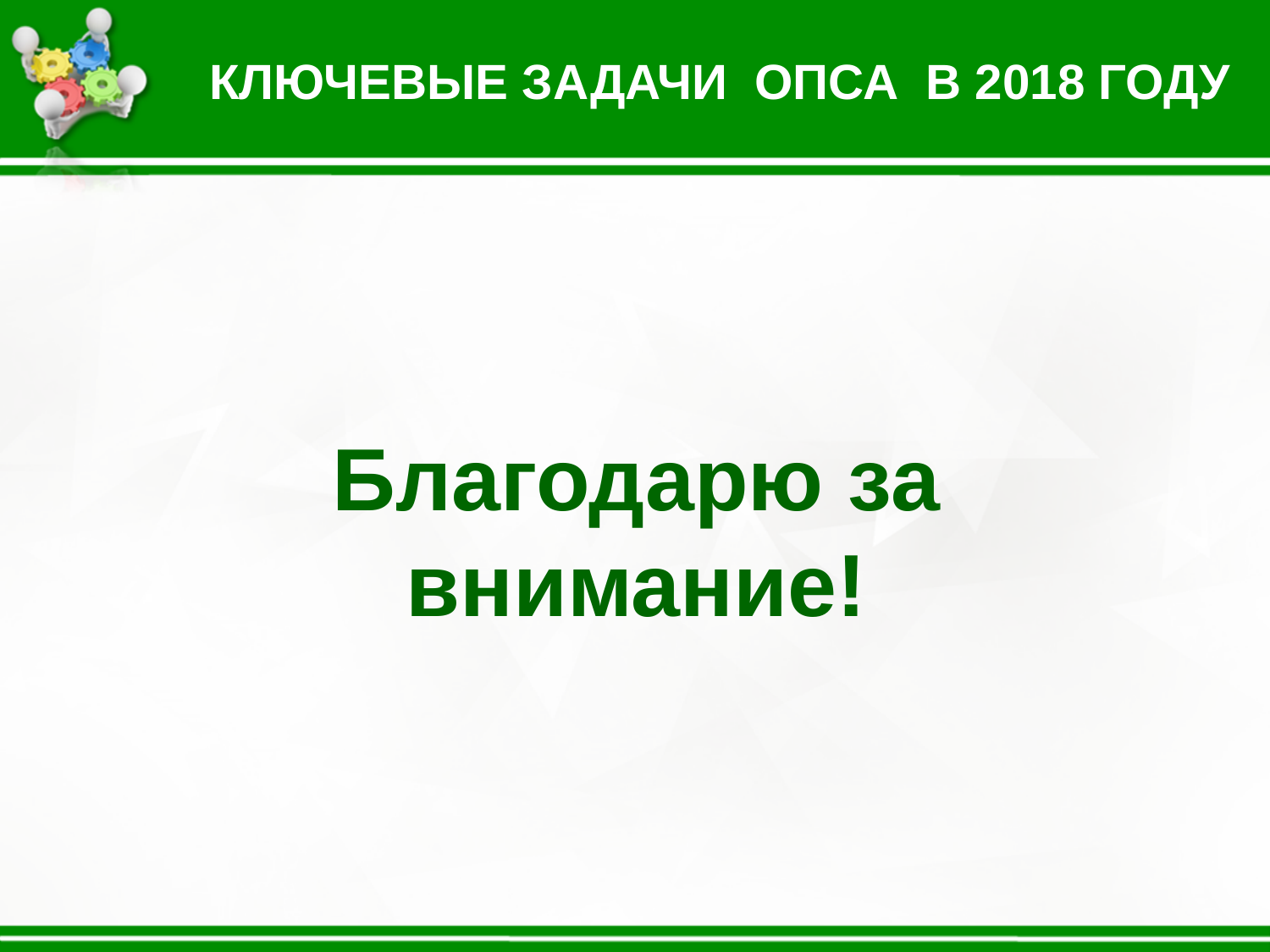

КЛЮЧЕВЫЕ ЗАДАЧИ  ОПСА  В 2018 ГОДУ
Благодарю за внимание!